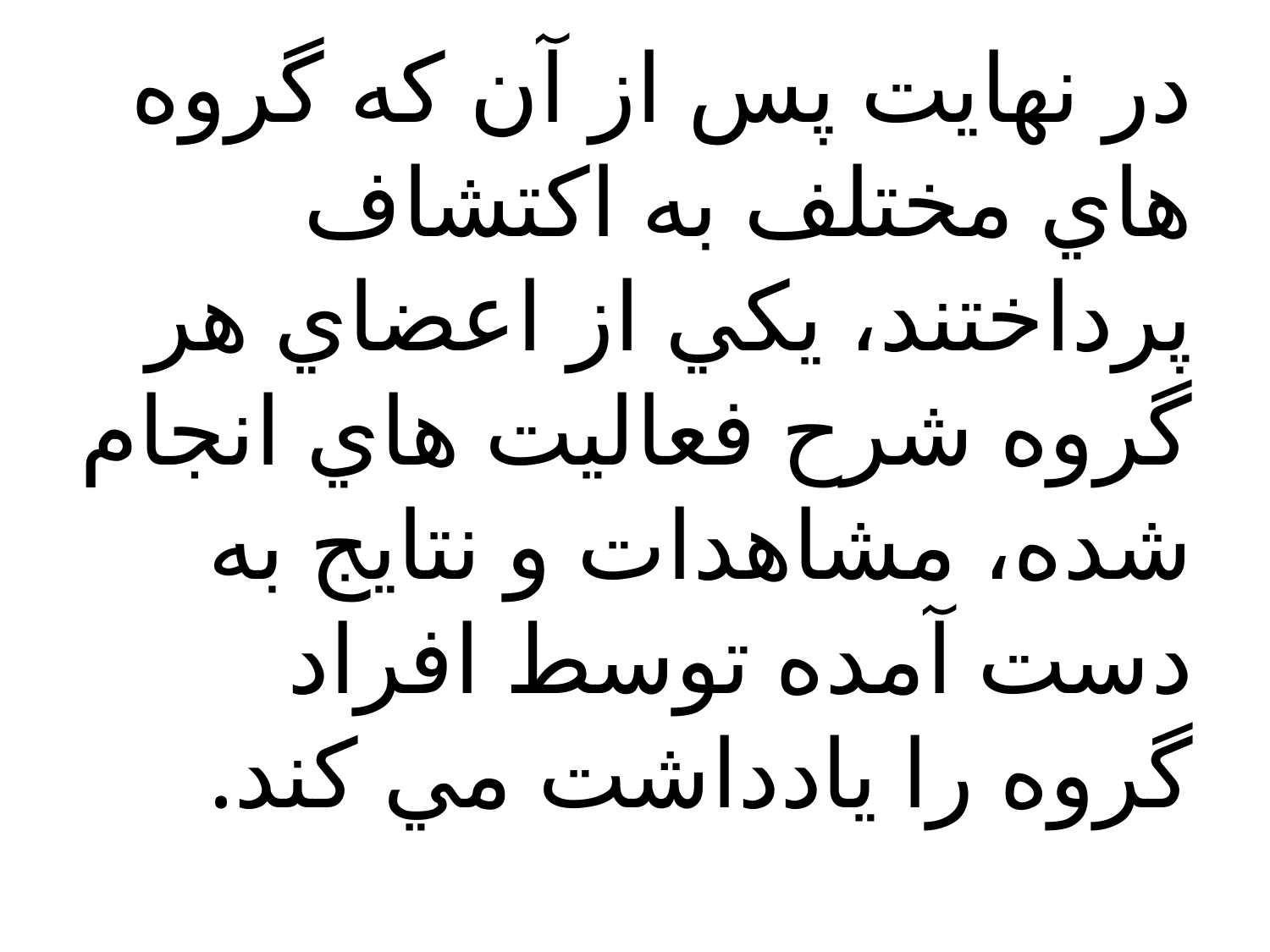

در نهايت پس از آن كه گروه هاي مختلف به اكتشاف پرداختند، يكي از اعضاي هر گروه شرح فعاليت هاي انجام شده، مشاهدات و نتايج به دست آمده توسط افراد گروه را يادداشت مي كند.